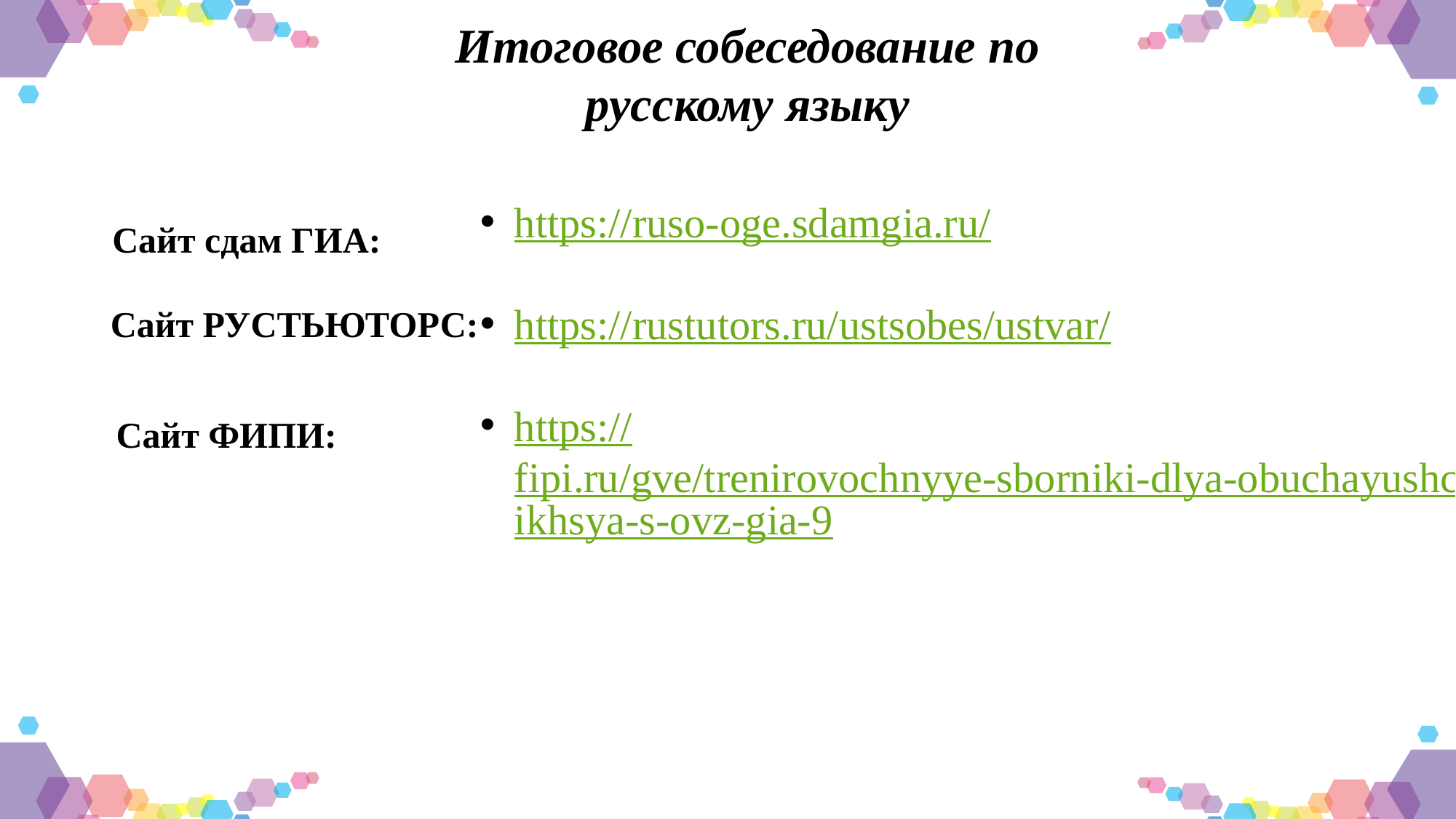

Итоговое собеседование по русскому языку
https://ruso-oge.sdamgia.ru/

https://rustutors.ru/ustsobes/ustvar/

https://fipi.ru/gve/trenirovochnyye-sborniki-dlya-obuchayushchikhsya-s-ovz-gia-9

Сайт сдам ГИА:
Сайт РУСТЬЮТОРС:
Сайт ФИПИ: